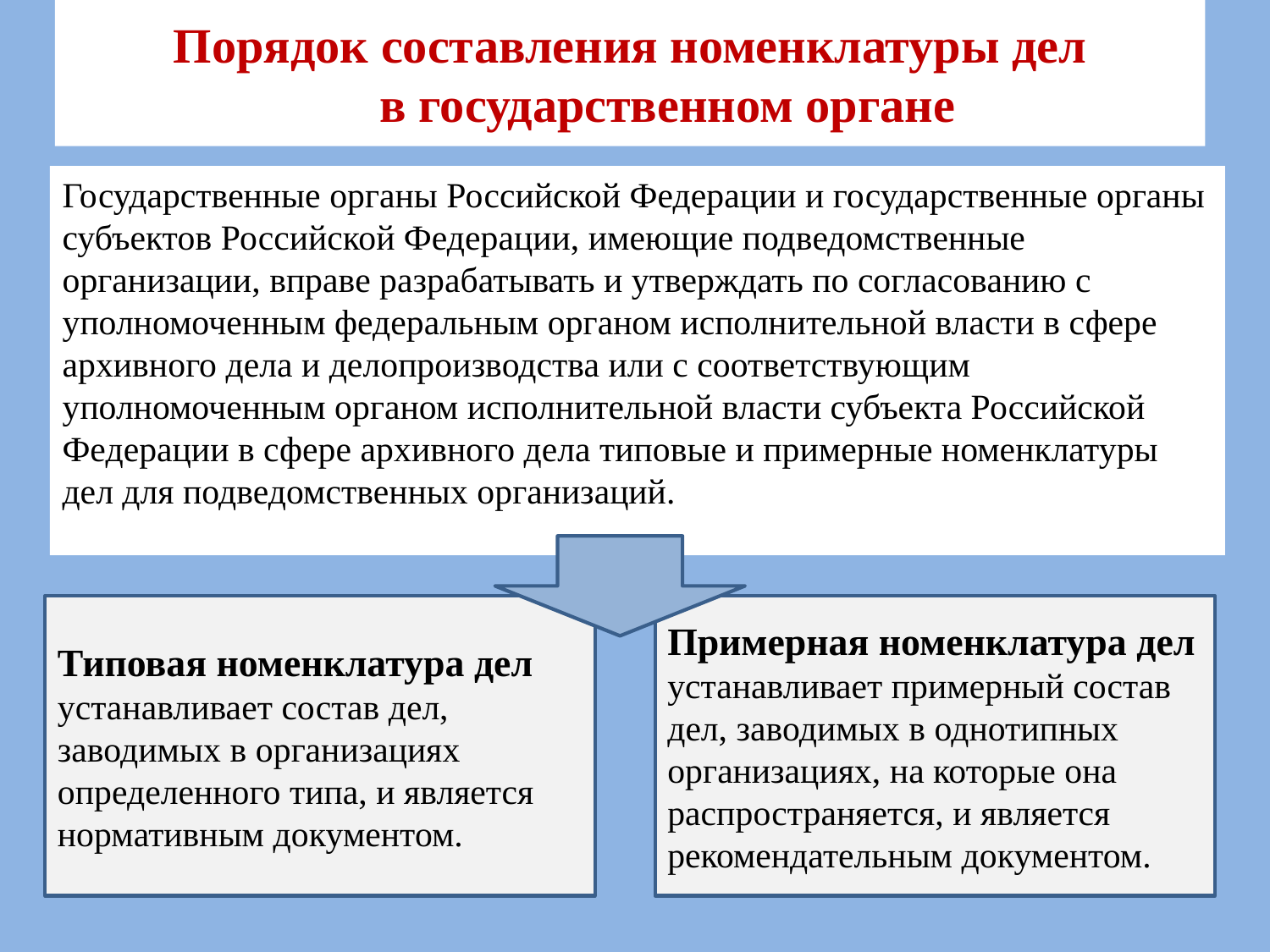

# Порядок составления номенклатуры дел в государственном органе
Государственные органы Российской Федерации и государственные органы субъектов Российской Федерации, имеющие подведомственные организации, вправе разрабатывать и утверждать по согласованию с уполномоченным федеральным органом исполнительной власти в сфере архивного дела и делопроизводства или с соответствующим уполномоченным органом исполнительной власти субъекта Российской Федерации в сфере архивного дела типовые и примерные номенклатуры дел для подведомственных организаций.

Типовая номенклатура дел устанавливает состав дел, заводимых в организациях определенного типа, и является нормативным документом.
Примерная номенклатура дел устанавливает примерный состав дел, заводимых в однотипных организациях, на которые она распространяется, и является рекомендательным документом.